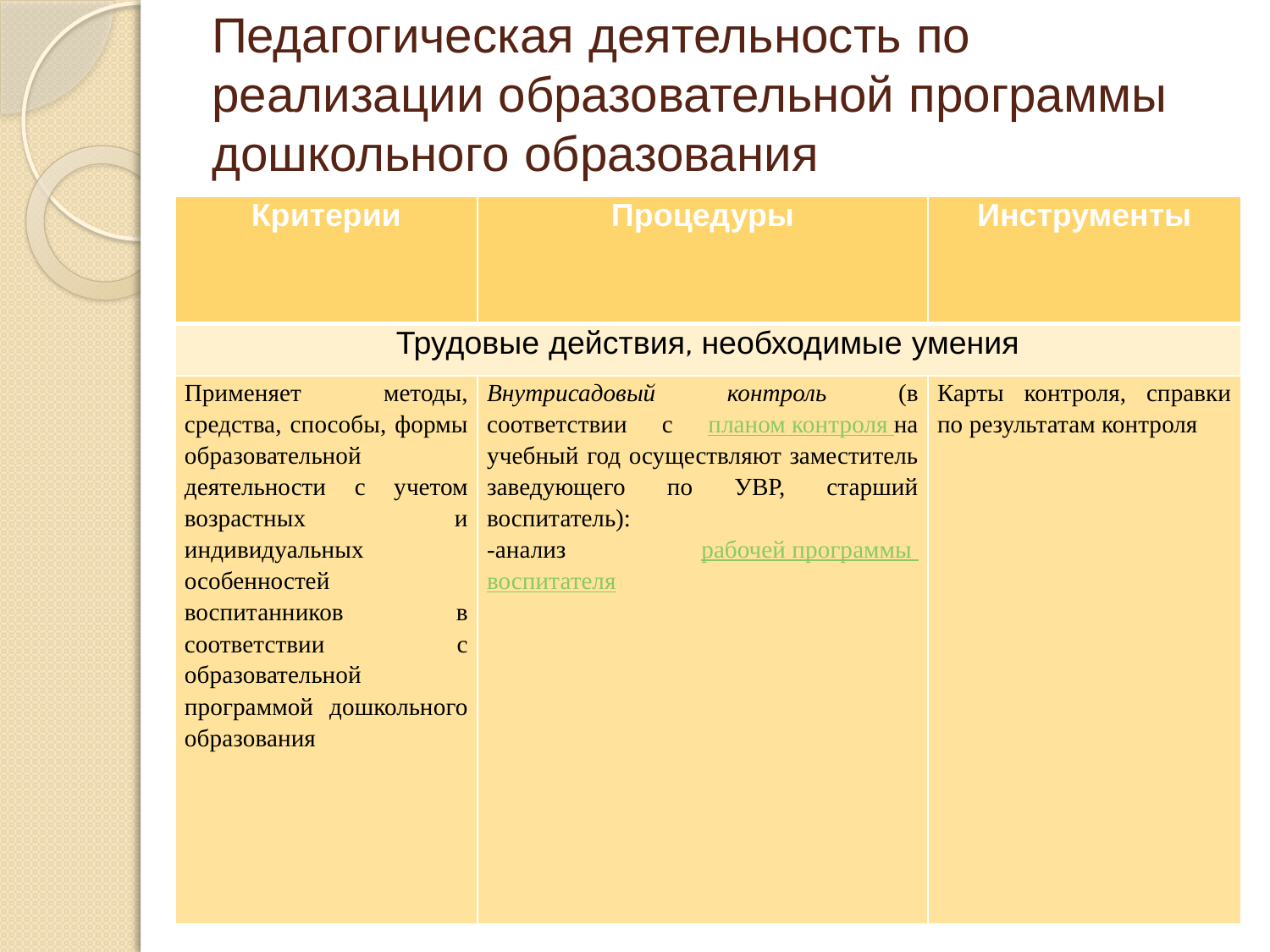

# Педагогическая деятельность по реализации образовательной программы дошкольного образования
| Критерии | Процедуры | Инструменты |
| --- | --- | --- |
| Трудовые действия, необходимые умения |  |  |
| Применяет методы, средства, способы, формы образовательной деятельности с учетом возрастных и индивидуальных особенностей воспитанников в соответствии с образовательной программой дошкольного образования | Внутрисадовый контроль (в соответствии с планом контроля на учебный год осуществляют заместитель заведующего по УВР, старший воспитатель): -анализ рабочей программы воспитателя | Карты контроля, справки по результатам контроля |